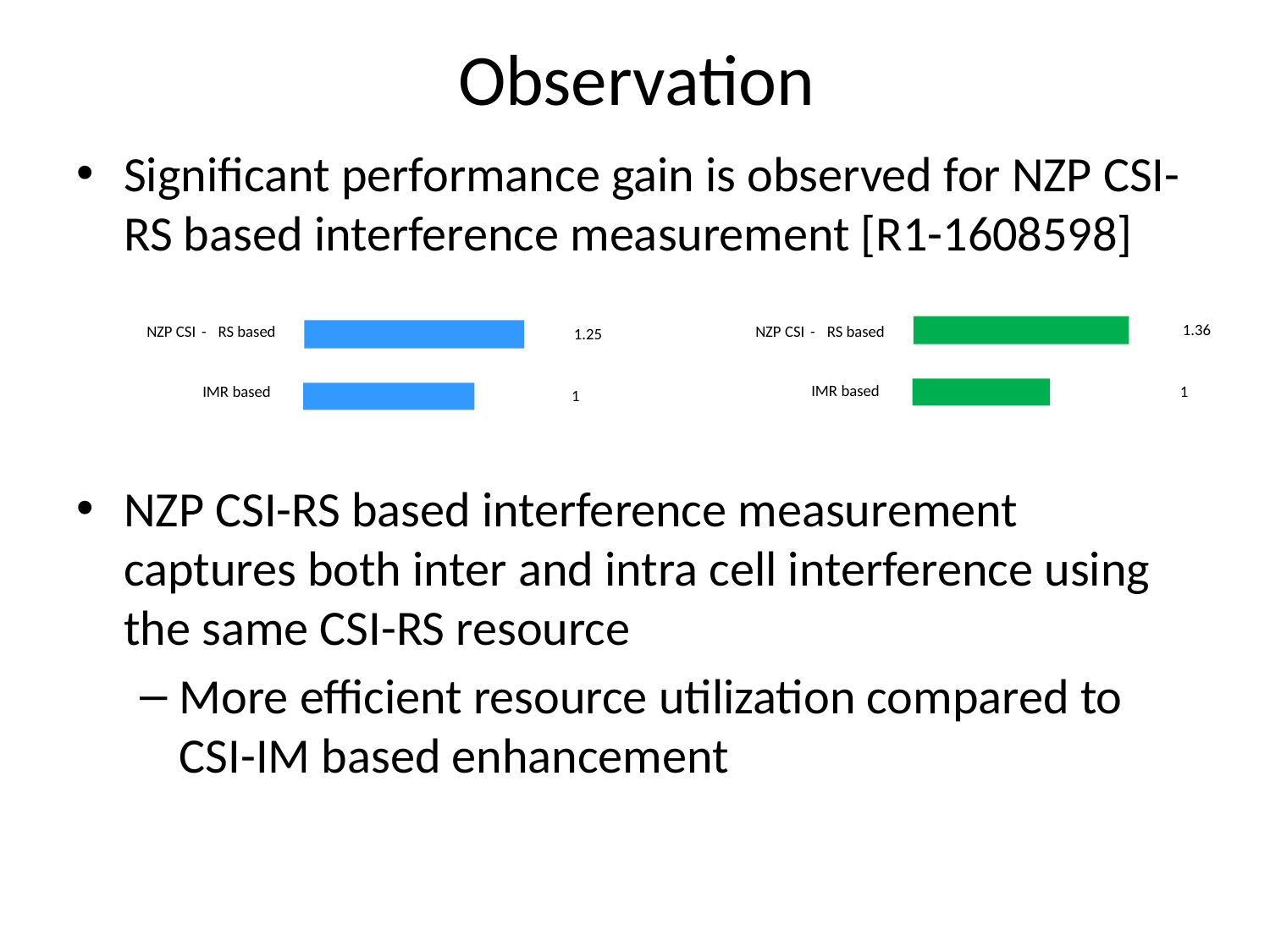

# Observation
Significant performance gain is observed for NZP CSI-RS based interference measurement [R1-1608598]

NZP CSI-RS based interference measurement captures both inter and intra cell interference using the same CSI-RS resource
More efficient resource utilization compared to CSI-IM based enhancement

1.36

NZP CSI
-
RS based
NZP CSI
-
RS based
1.25

IMR based
IMR based
1

1